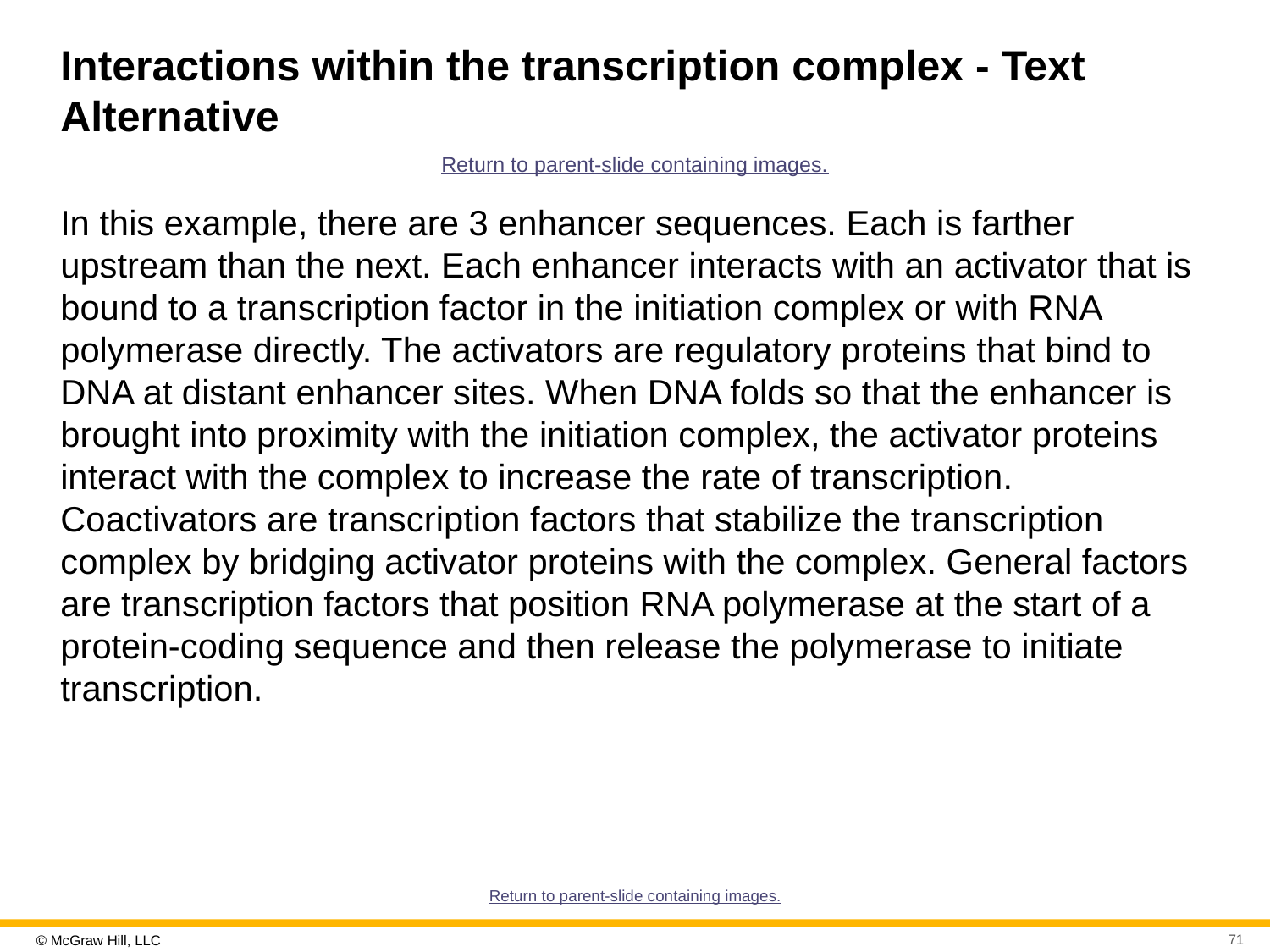

# Interactions within the transcription complex - Text Alternative
Return to parent-slide containing images.
In this example, there are 3 enhancer sequences. Each is farther upstream than the next. Each enhancer interacts with an activator that is bound to a transcription factor in the initiation complex or with RNA polymerase directly. The activators are regulatory proteins that bind to DNA at distant enhancer sites. When DNA folds so that the enhancer is brought into proximity with the initiation complex, the activator proteins interact with the complex to increase the rate of transcription. Coactivators are transcription factors that stabilize the transcription complex by bridging activator proteins with the complex. General factors are transcription factors that position RNA polymerase at the start of a protein-coding sequence and then release the polymerase to initiate transcription.
Return to parent-slide containing images.
71